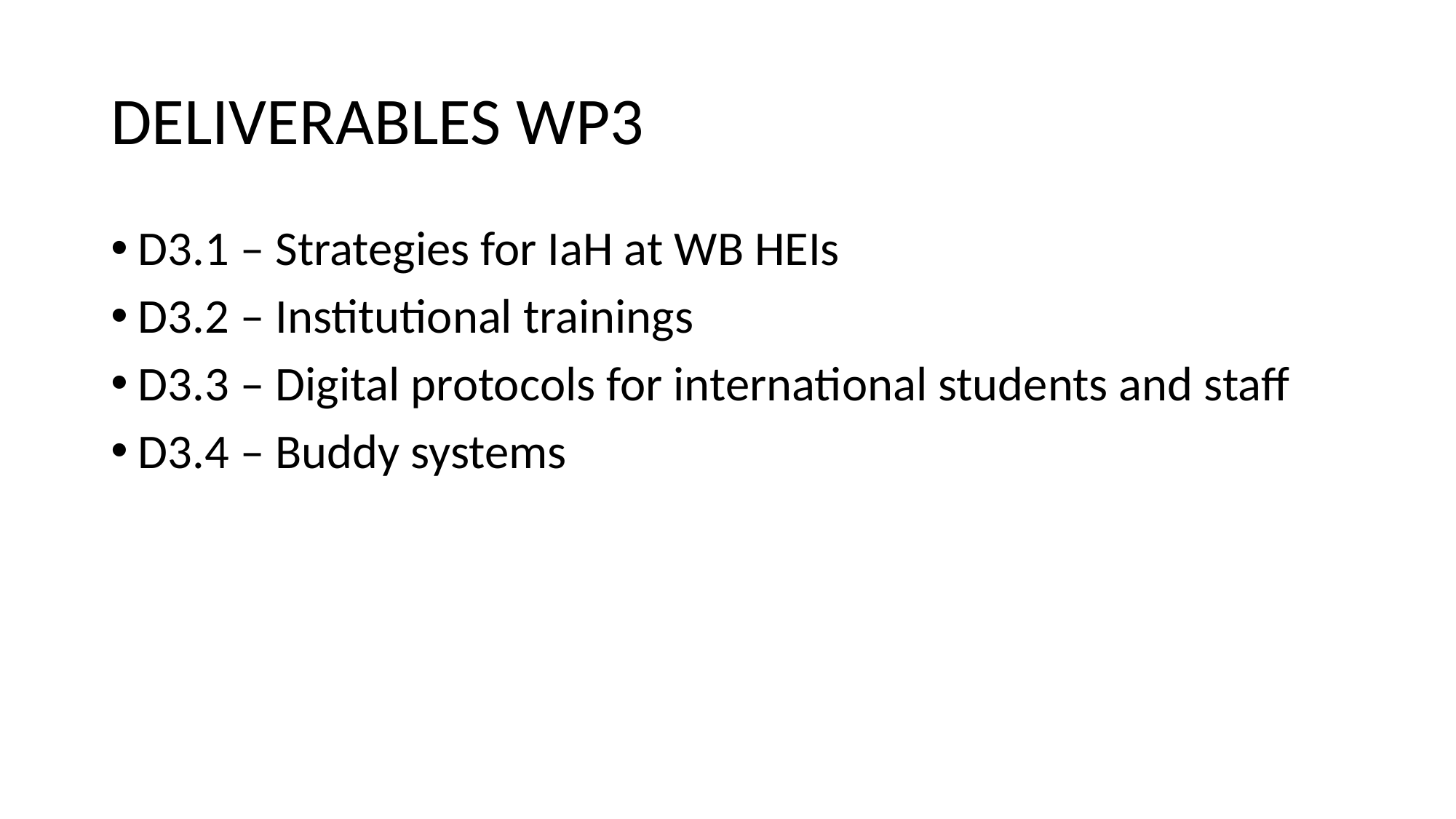

# DELIVERABLES WP3
D3.1 – Strategies for IaH at WB HEIs
D3.2 – Institutional trainings
D3.3 – Digital protocols for international students and staff
D3.4 – Buddy systems